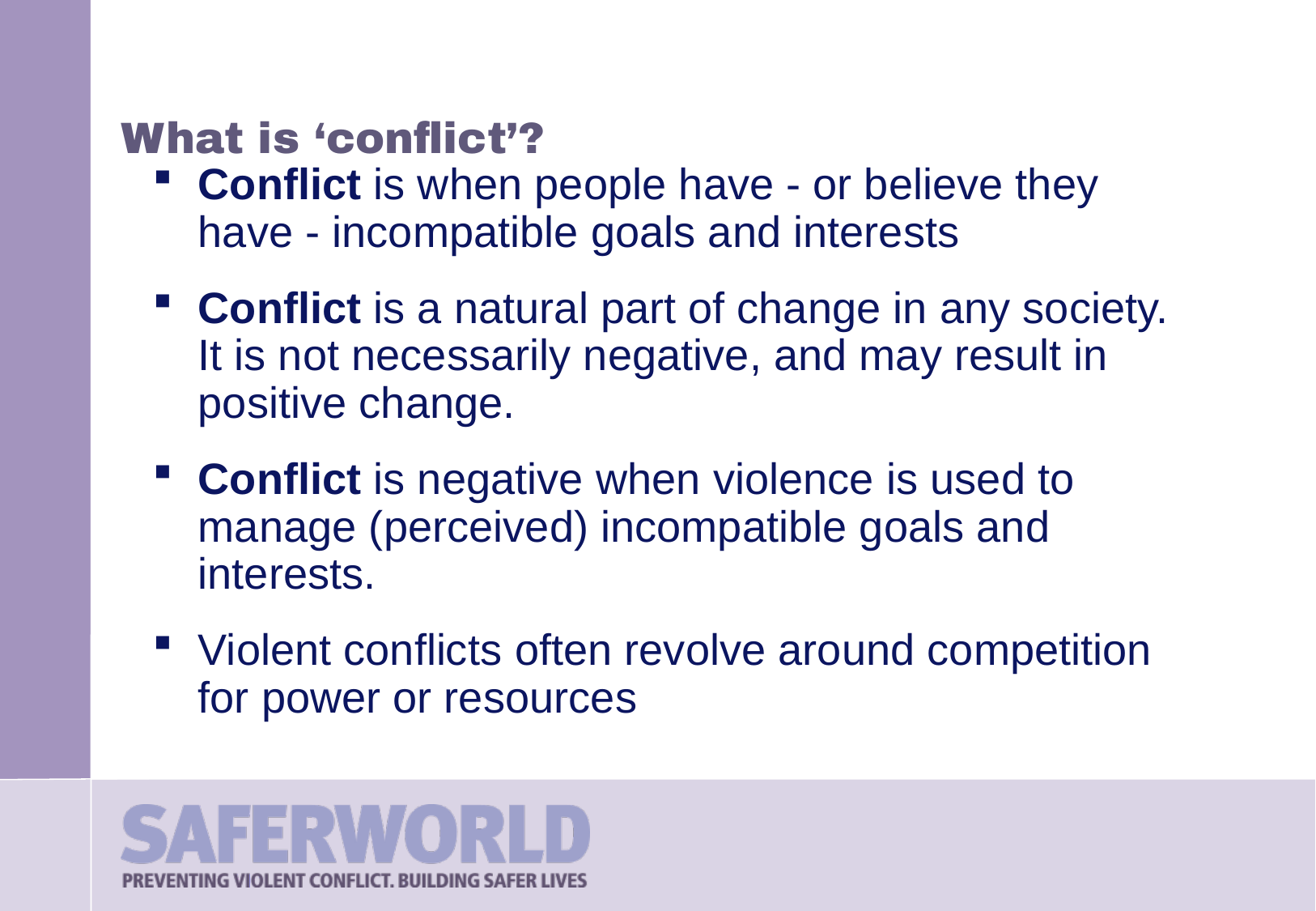

# What is ‘conflict’?
Conflict is when people have - or believe they have - incompatible goals and interests
Conflict is a natural part of change in any society. It is not necessarily negative, and may result in positive change.
Conflict is negative when violence is used to manage (perceived) incompatible goals and interests.
Violent conflicts often revolve around competition for power or resources